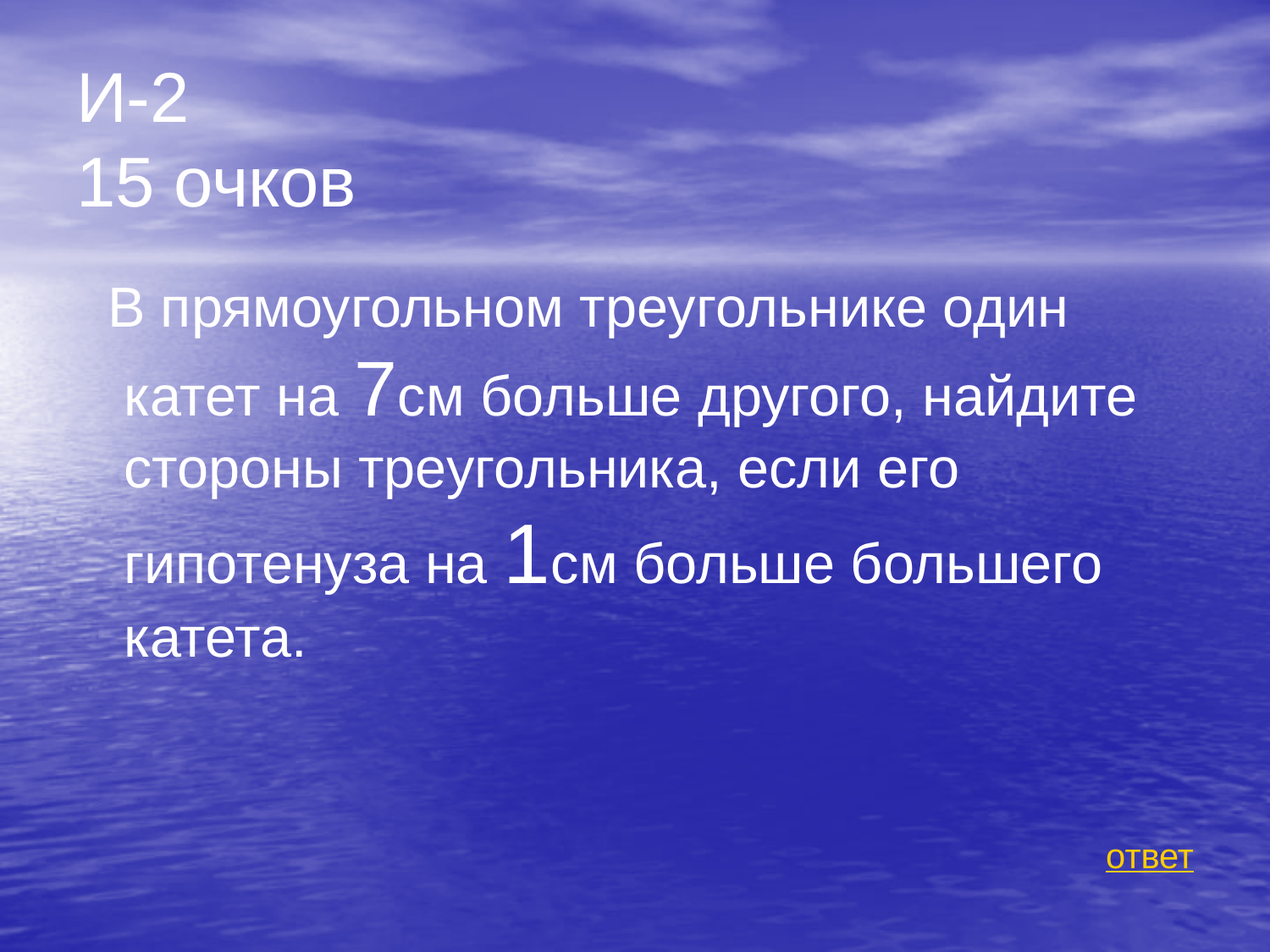

# И-2 15 очков
  В прямоугольном треугольнике один катет на 7см больше другого, найдите стороны треугольника, если его гипотенуза на 1см больше большего катета.

ответ